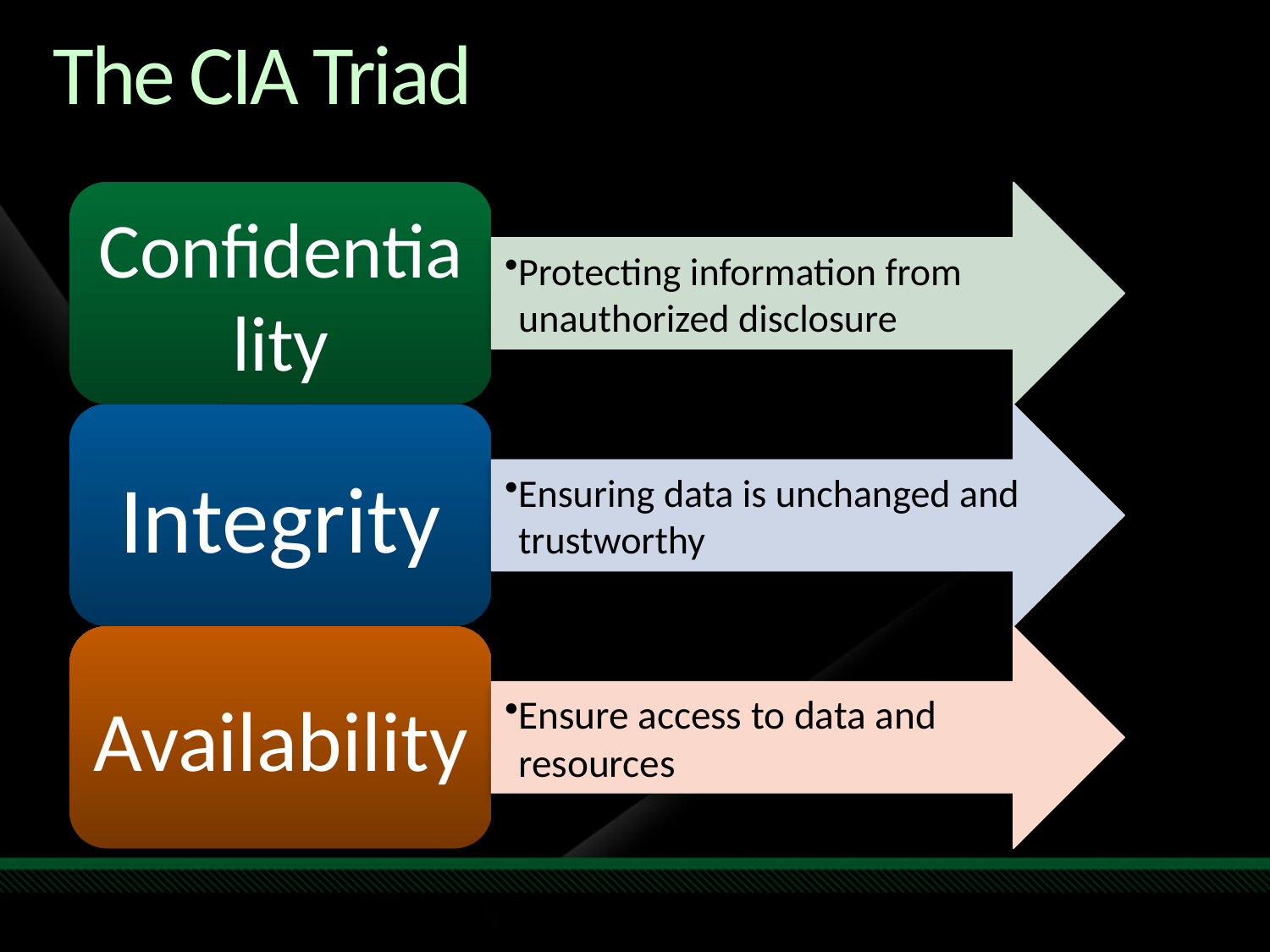

# The CIA Triad
Protecting information from unauthorized disclosure
Integrity
Ensuring data is unchanged and trustworthy
Availability
Ensure access to data and resources